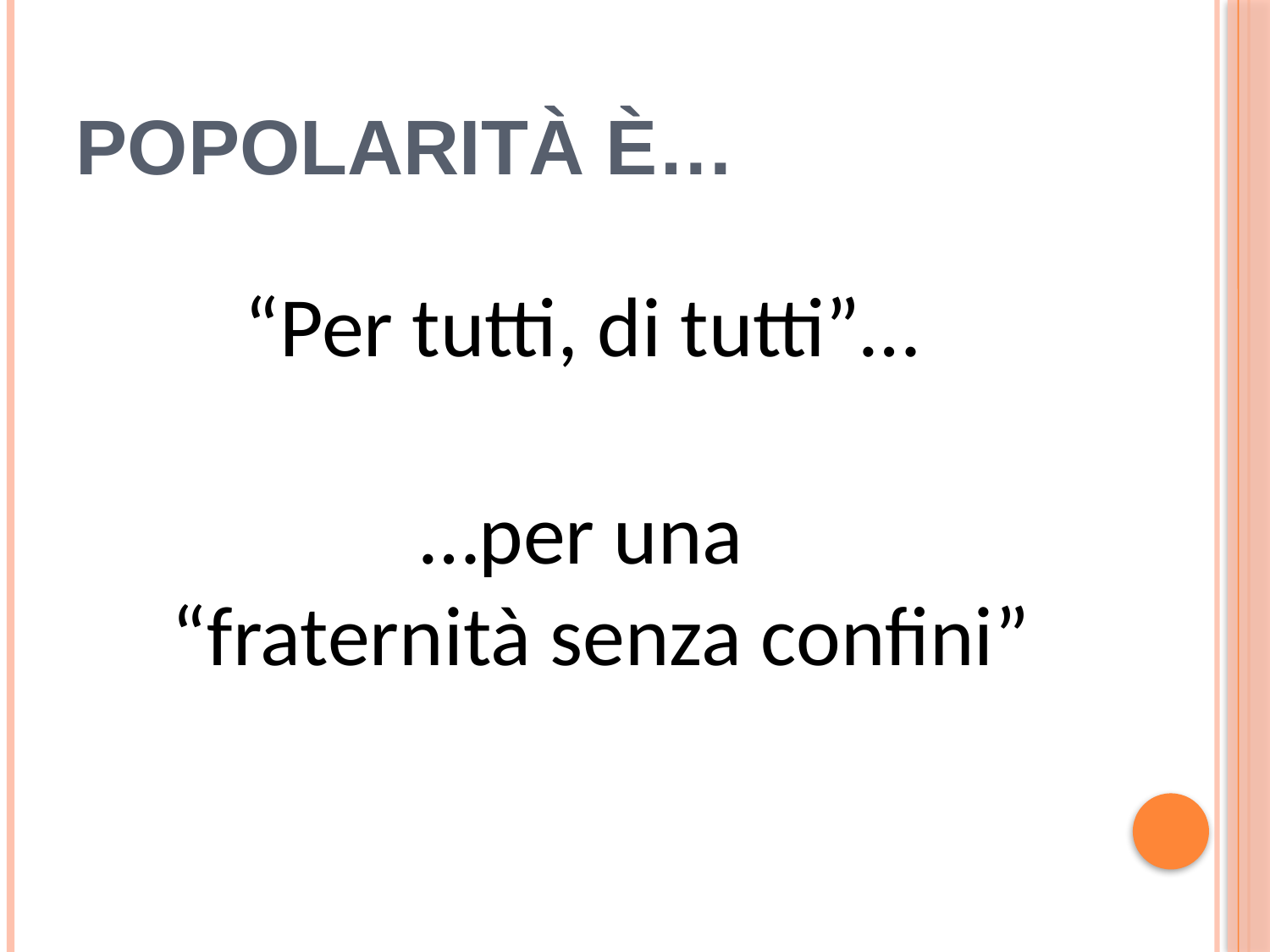

# Popolarità è…
“Per tutti, di tutti”…

…per una
“fraternità senza confini”